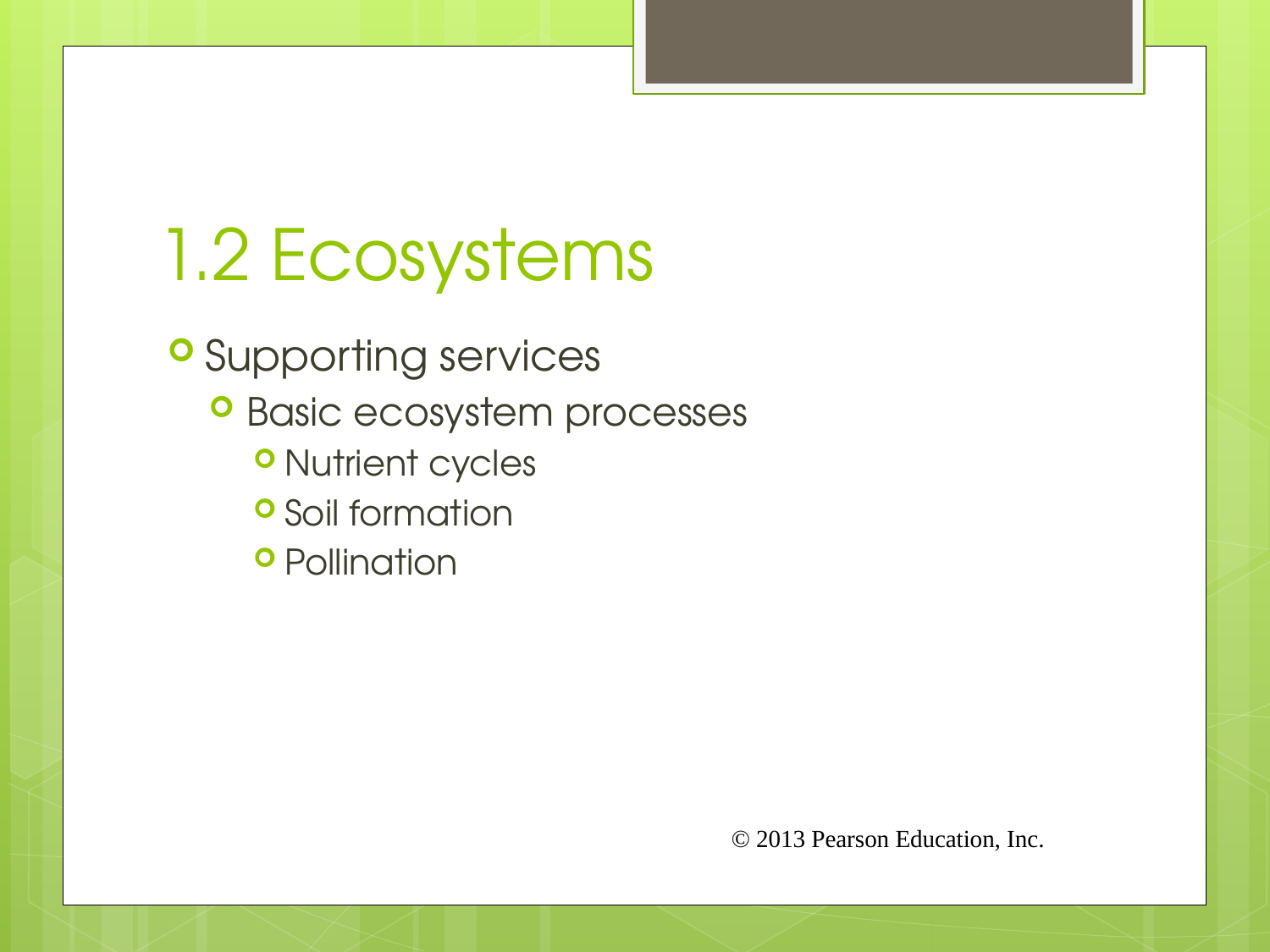

# 1.2 Ecosystems
Supporting services
Basic ecosystem processes
Nutrient cycles
Soil formation
Pollination
© 2013 Pearson Education, Inc.